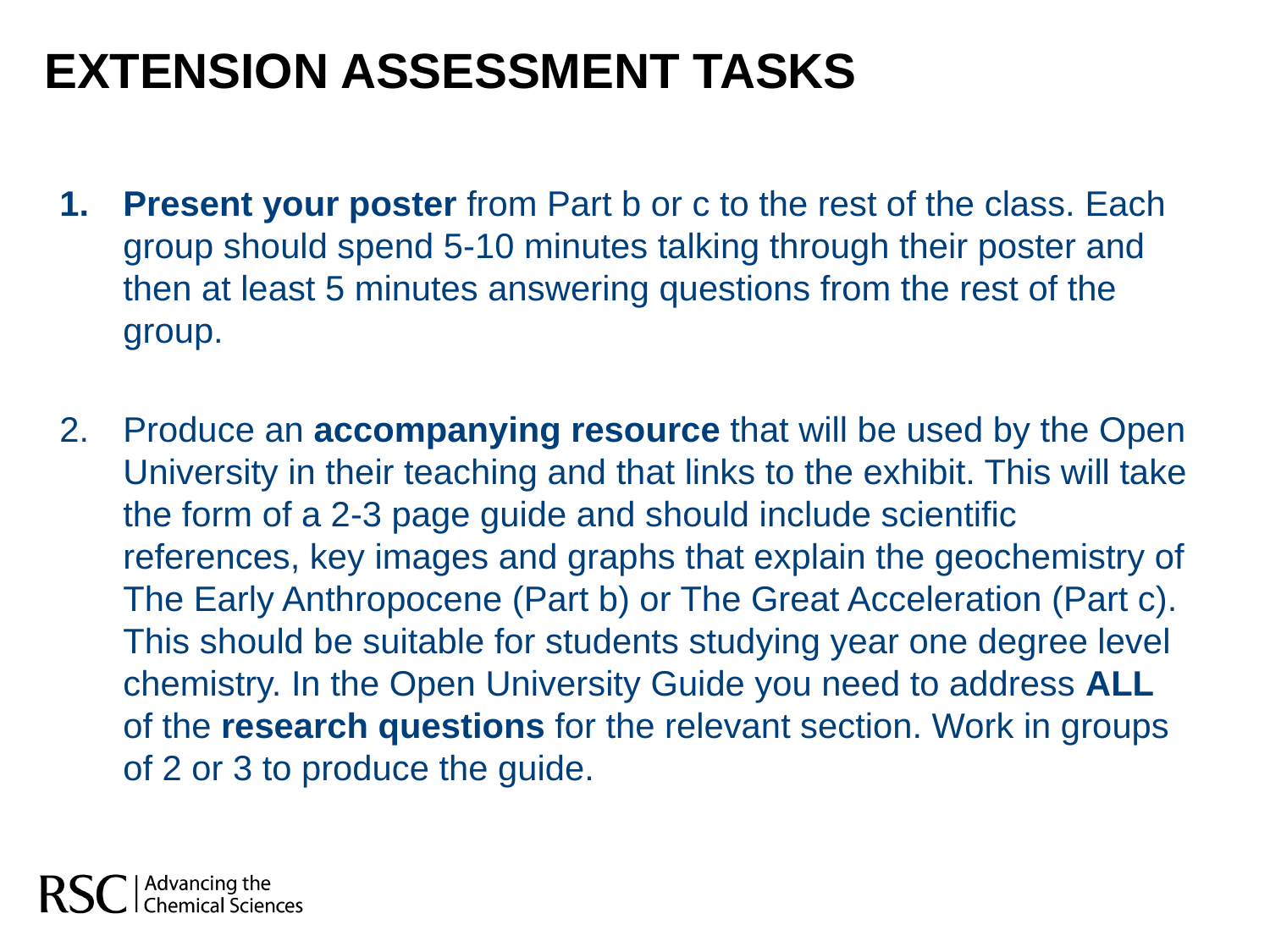

EXTENSION ASSESSMENT TASKS
Present your poster from Part b or c to the rest of the class. Each group should spend 5-10 minutes talking through their poster and then at least 5 minutes answering questions from the rest of the group.

Produce an accompanying resource that will be used by the Open University in their teaching and that links to the exhibit. This will take the form of a 2-3 page guide and should include scientific references, key images and graphs that explain the geochemistry of The Early Anthropocene (Part b) or The Great Acceleration (Part c). This should be suitable for students studying year one degree level chemistry. In the Open University Guide you need to address ALL of the research questions for the relevant section. Work in groups of 2 or 3 to produce the guide.